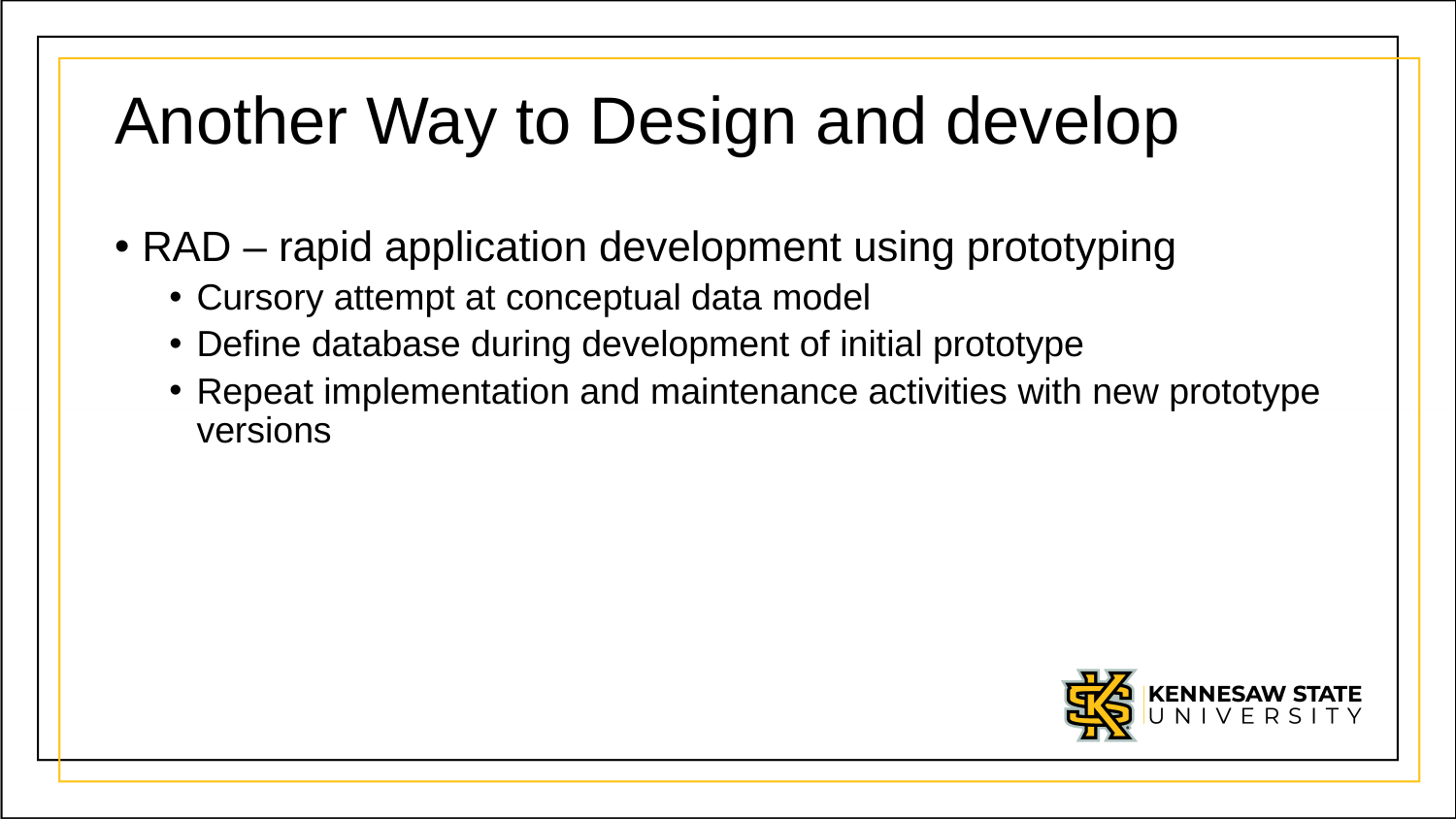

# Another Way to Design and develop
RAD – rapid application development using prototyping
Cursory attempt at conceptual data model
Define database during development of initial prototype
Repeat implementation and maintenance activities with new prototype versions